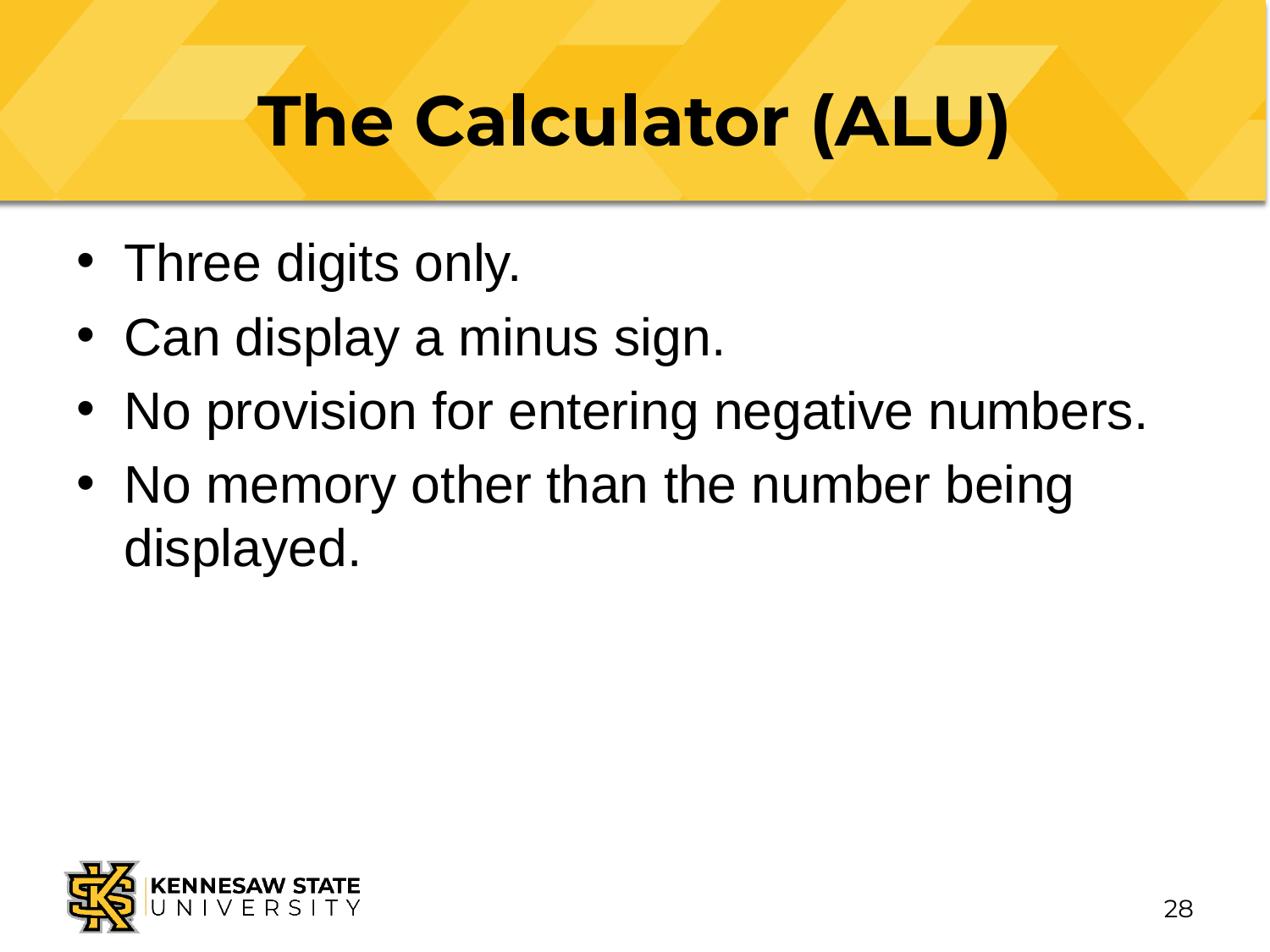

# The Calculator (ALU)
Three digits only.
Can display a minus sign.
No provision for entering negative numbers.
No memory other than the number being displayed.
28